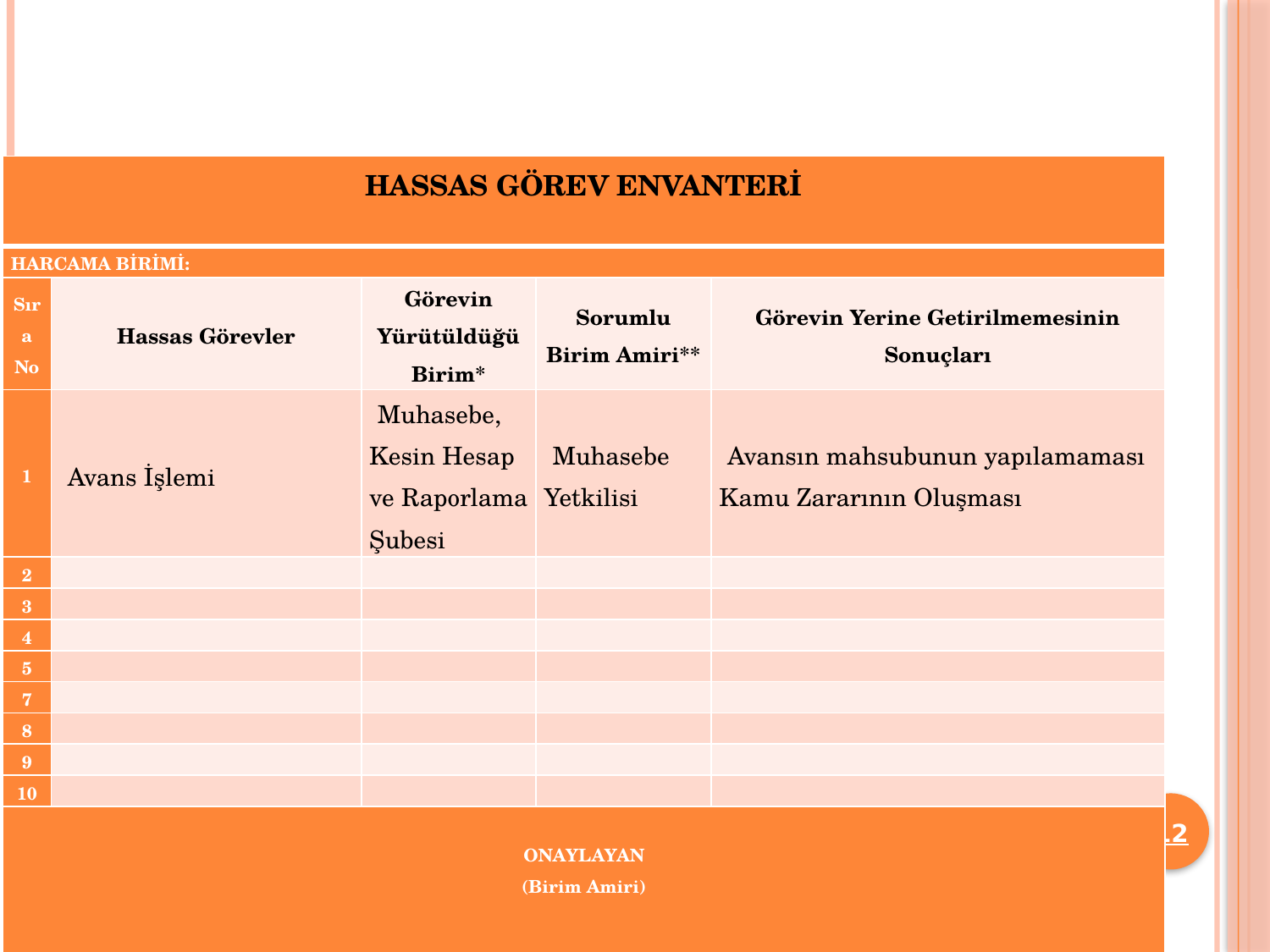

| HASSAS GÖREV ENVANTERİ |  |  |  |  |
| --- | --- | --- | --- | --- |
| HARCAMA BİRİMİ: |  |  |  |  |
| Sıra No | Hassas Görevler | Görevin Yürütüldüğü Birim\* | Sorumlu Birim Amiri\*\* | Görevin Yerine Getirilmemesinin Sonuçları |
| 1 | Avans İşlemi | Muhasebe, Kesin Hesap ve Raporlama Şubesi | Muhasebe Yetkilisi | Avansın mahsubunun yapılamaması Kamu Zararının Oluşması |
| 2 |  |  |  |  |
| 3 |  |  |  |  |
| 4 |  |  |  |  |
| 5 |  |  |  |  |
| 7 |  |  |  |  |
| 8 |  |  |  |  |
| 9 |  |  |  |  |
| 10 |  |  |  |  |
| ONAYLAYAN (Birim Amiri) |  |  |  |  |
12